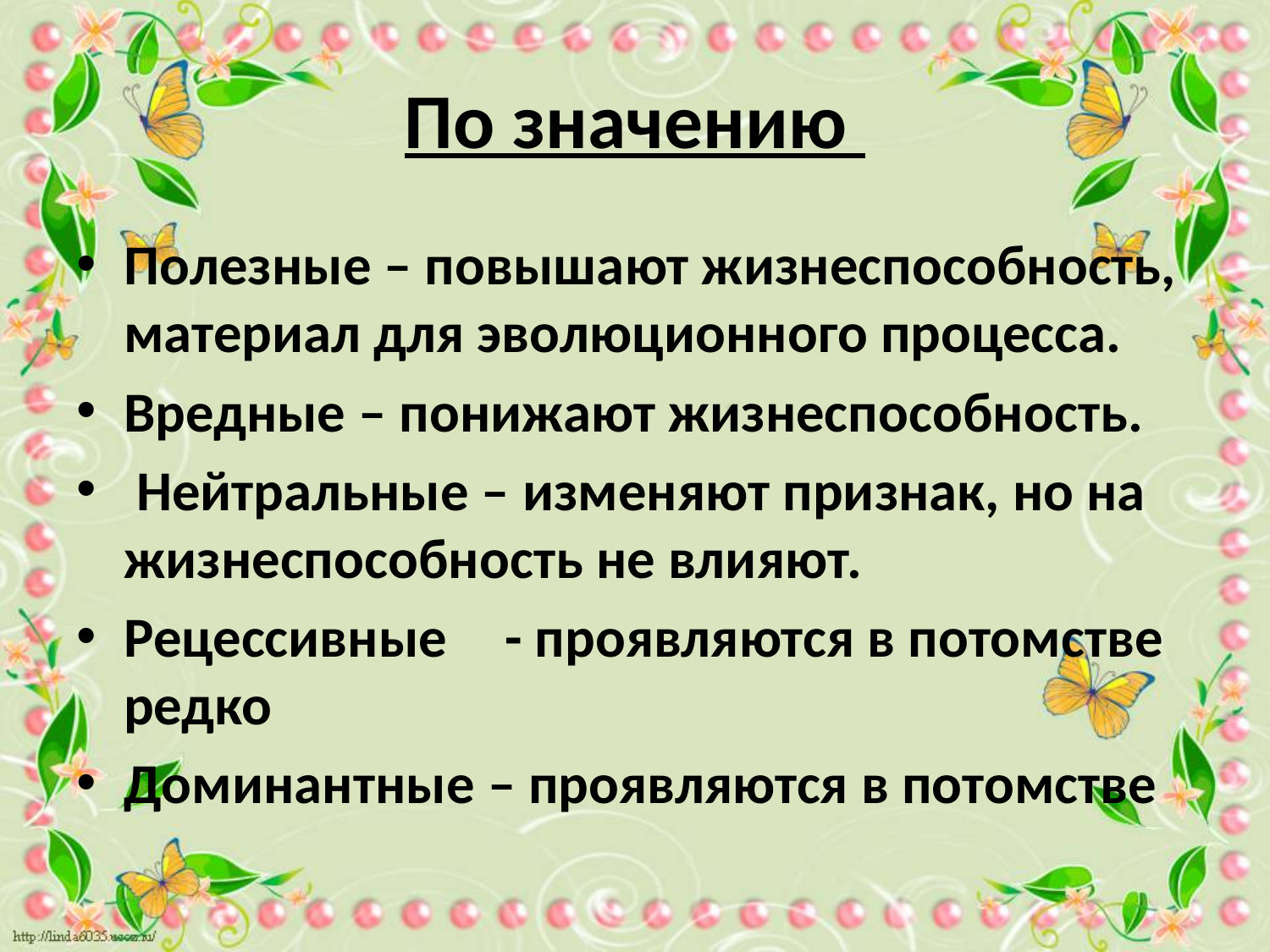

# По значению
Полезные – повышают жизнеспособность, материал для эволюционного процесса.
Вредные – понижают жизнеспособность.
 Нейтральные – изменяют признак, но на жизнеспособность не влияют.
Рецессивные	- проявляются в потомстве редко
Доминантные – проявляются в потомстве